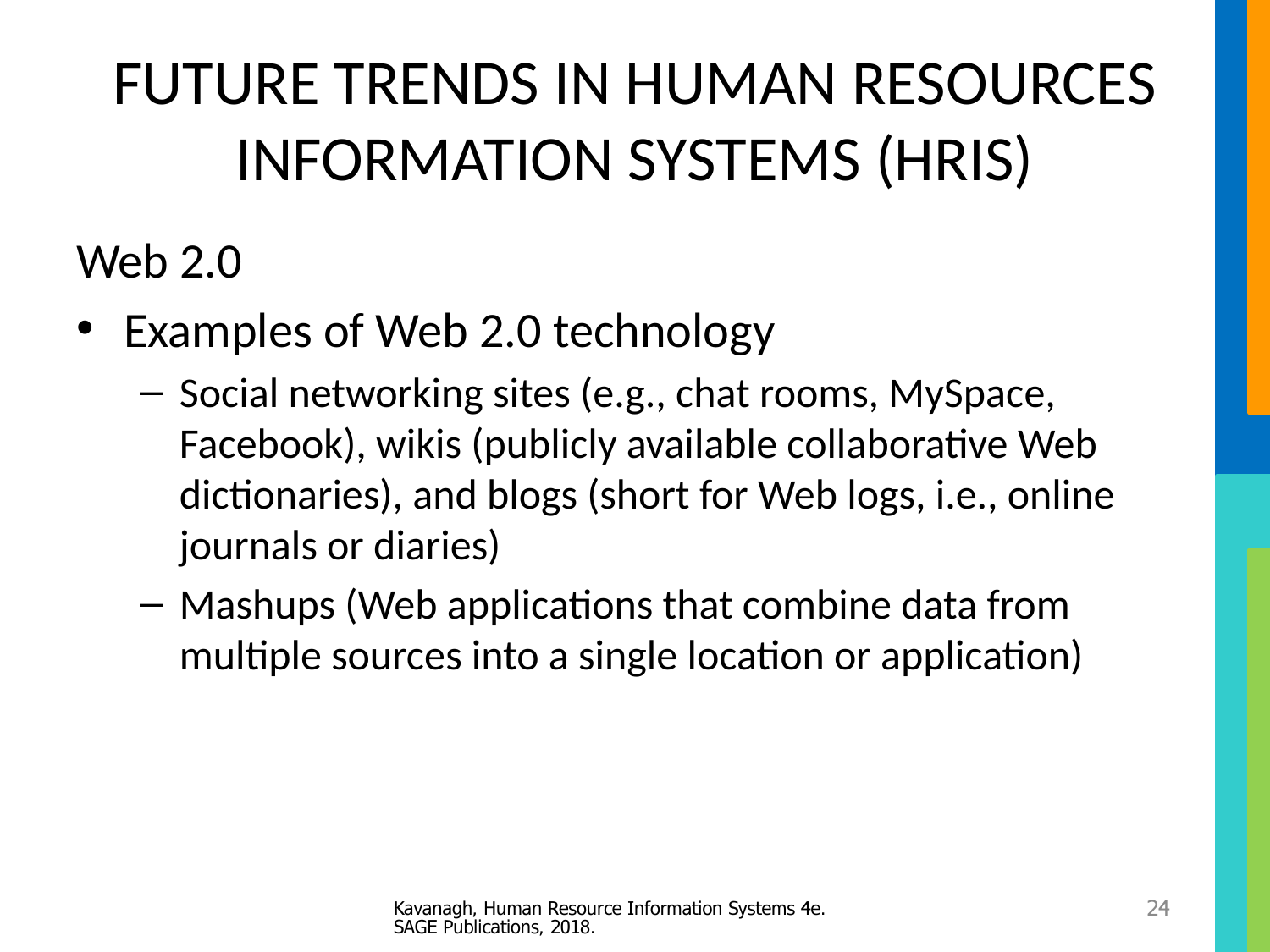

# FUTURE TRENDS IN HUMAN RESOURCES INFORMATION SYSTEMS (HRIS)
Web 2.0
Examples of Web 2.0 technology
Social networking sites (e.g., chat rooms, MySpace, Facebook), wikis (publicly available collaborative Web dictionaries), and blogs (short for Web logs, i.e., online journals or diaries)
Mashups (Web applications that combine data from multiple sources into a single location or application)
Kavanagh, Human Resource Information Systems 4e. SAGE Publications, 2018.
24